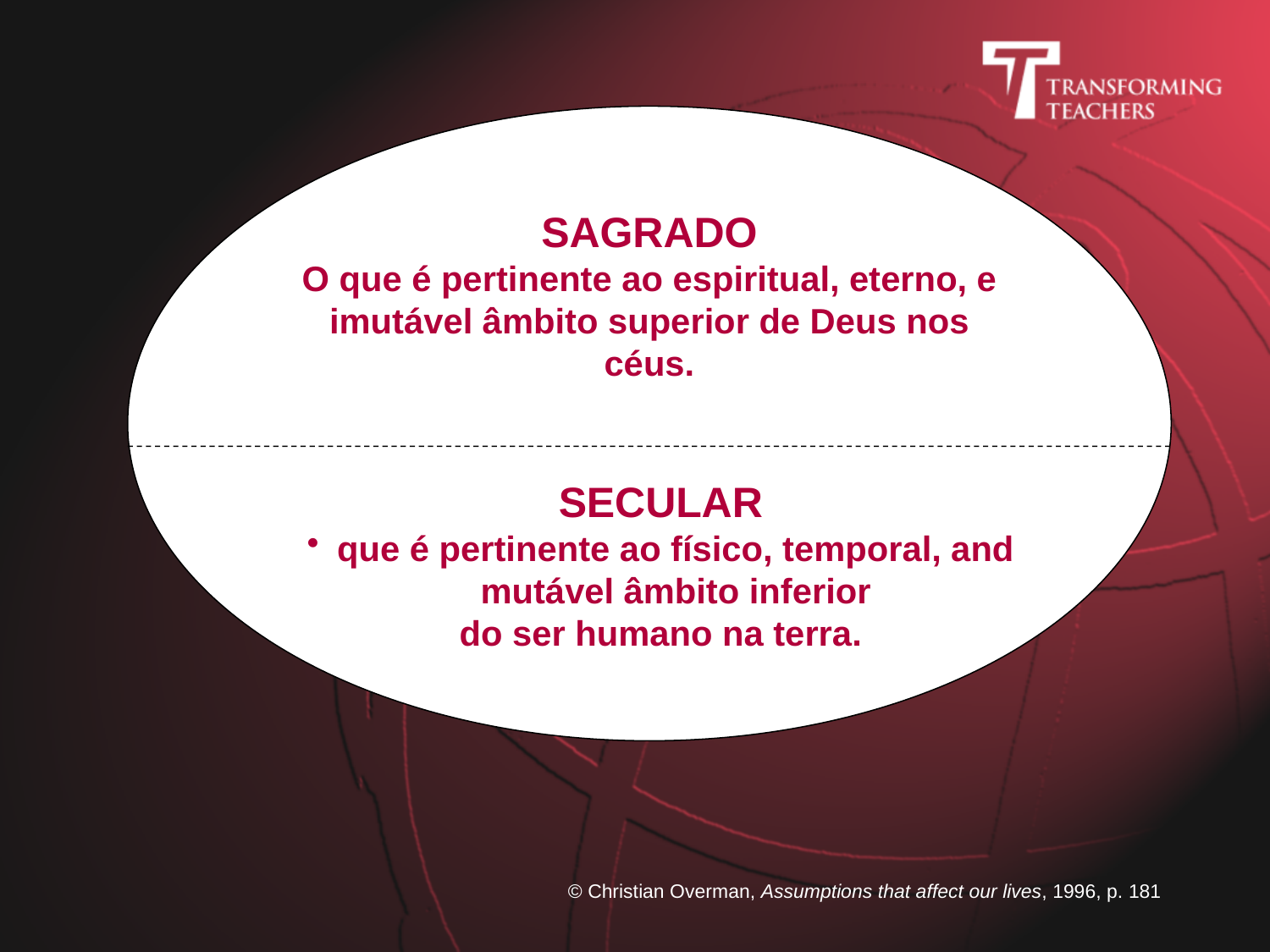

SAGRADO
O que é pertinente ao espiritual, eterno, e imutável âmbito superior de Deus nos céus.

SECULAR
que é pertinente ao físico, temporal, and mutável âmbito inferior
do ser humano na terra.
© Christian Overman, Assumptions that affect our lives, 1996, p. 181